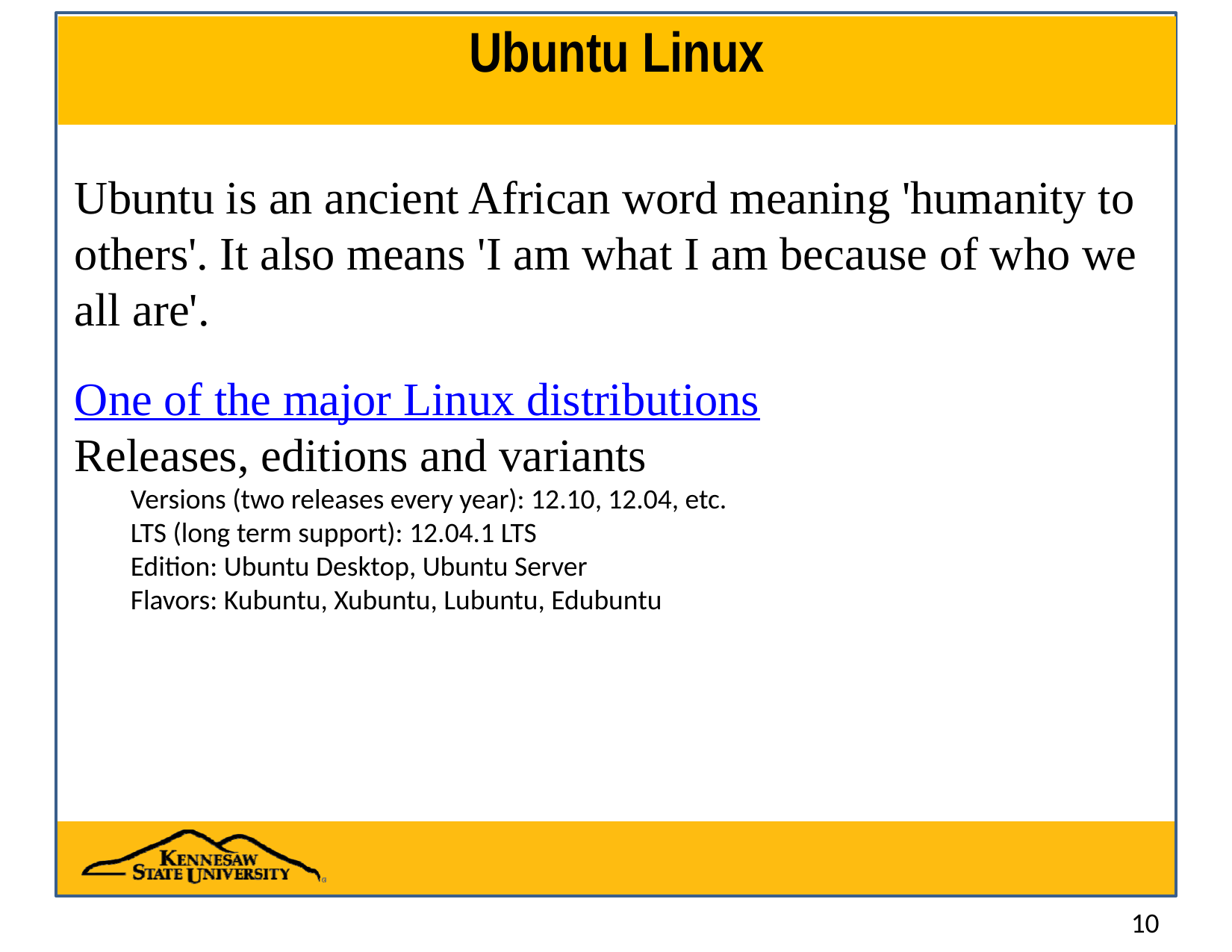

# Ubuntu Linux
Ubuntu is an ancient African word meaning 'humanity to others'. It also means 'I am what I am because of who we all are'.

One of the major Linux distributions
Releases, editions and variants
Versions (two releases every year): 12.10, 12.04, etc.
LTS (long term support): 12.04.1 LTS
Edition: Ubuntu Desktop, Ubuntu Server
Flavors: Kubuntu, Xubuntu, Lubuntu, Edubuntu